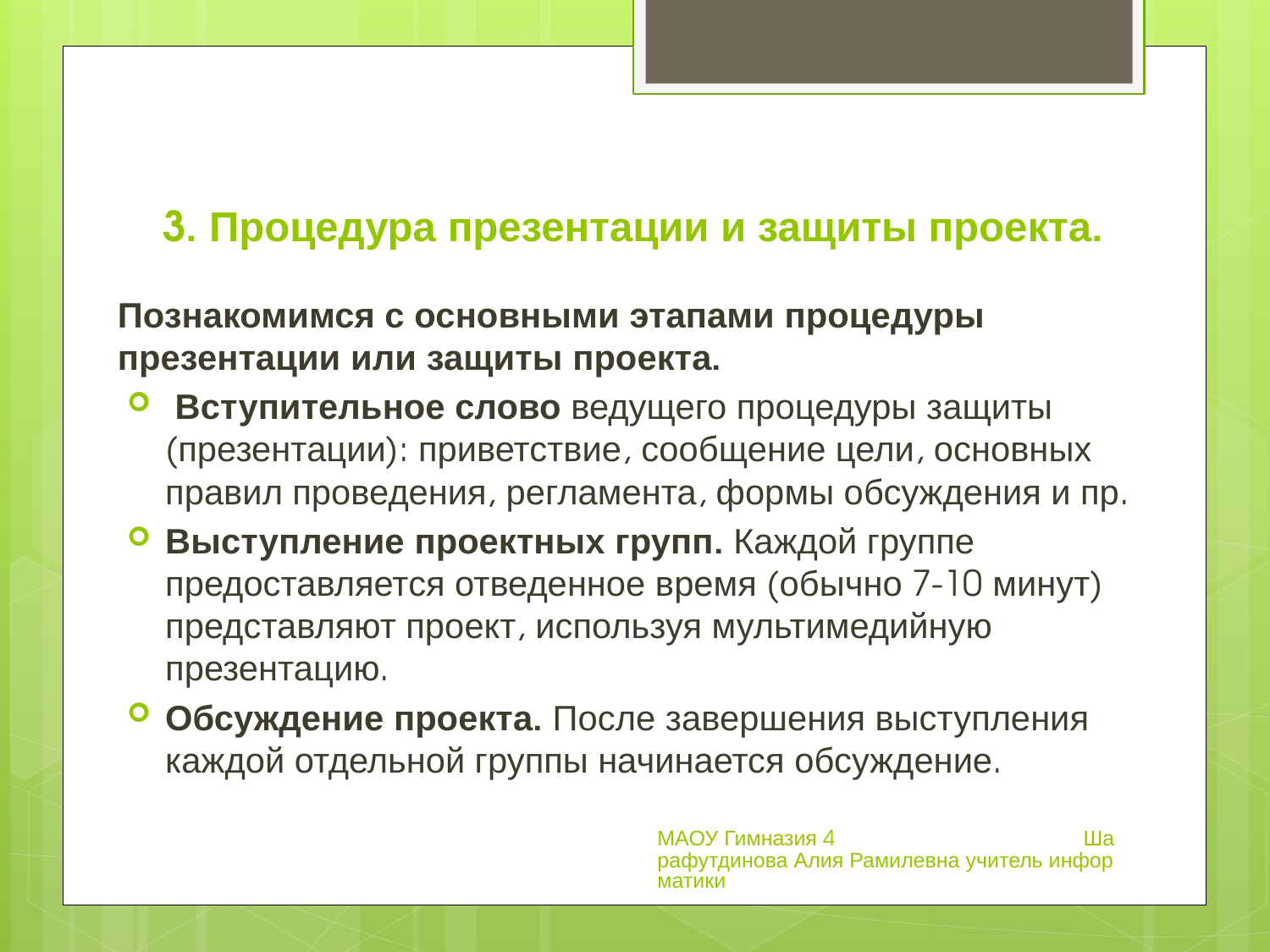

# 3. Процедура презентации и защиты проекта.
Познакомимся с основными этапами процедуры презентации или защиты проекта.
 Вступительное слово ведущего процедуры защиты (презентации): приветствие, сообщение цели, основных правил проведения, регламента, формы обсуждения и пр.
Выступление проектных групп. Каждой группе предоставляется отведенное время (обычно 7-10 минут) представляют проект, используя мультимедийную презентацию.
Обсуждение проекта. После завершения выступления каждой отдельной группы начинается обсуждение.
МАОУ Гимназия 4                                          Шарафутдинова Алия Рамилевна учитель информатики